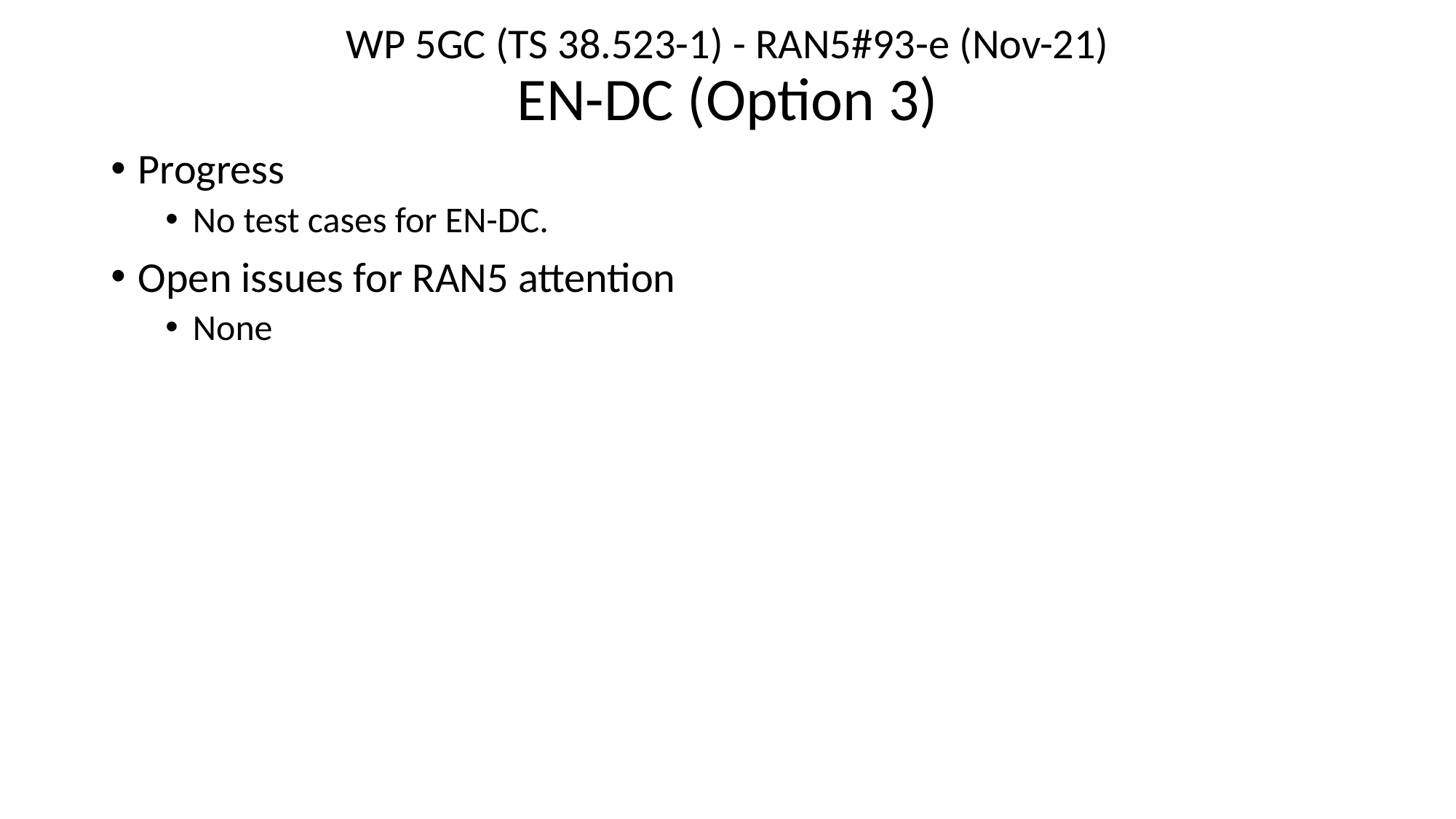

# WP 5GC (TS 38.523-1) - RAN5#93-e (Nov-21) EN-DC (Option 3)
Progress
No test cases for EN-DC.
Open issues for RAN5 attention
None